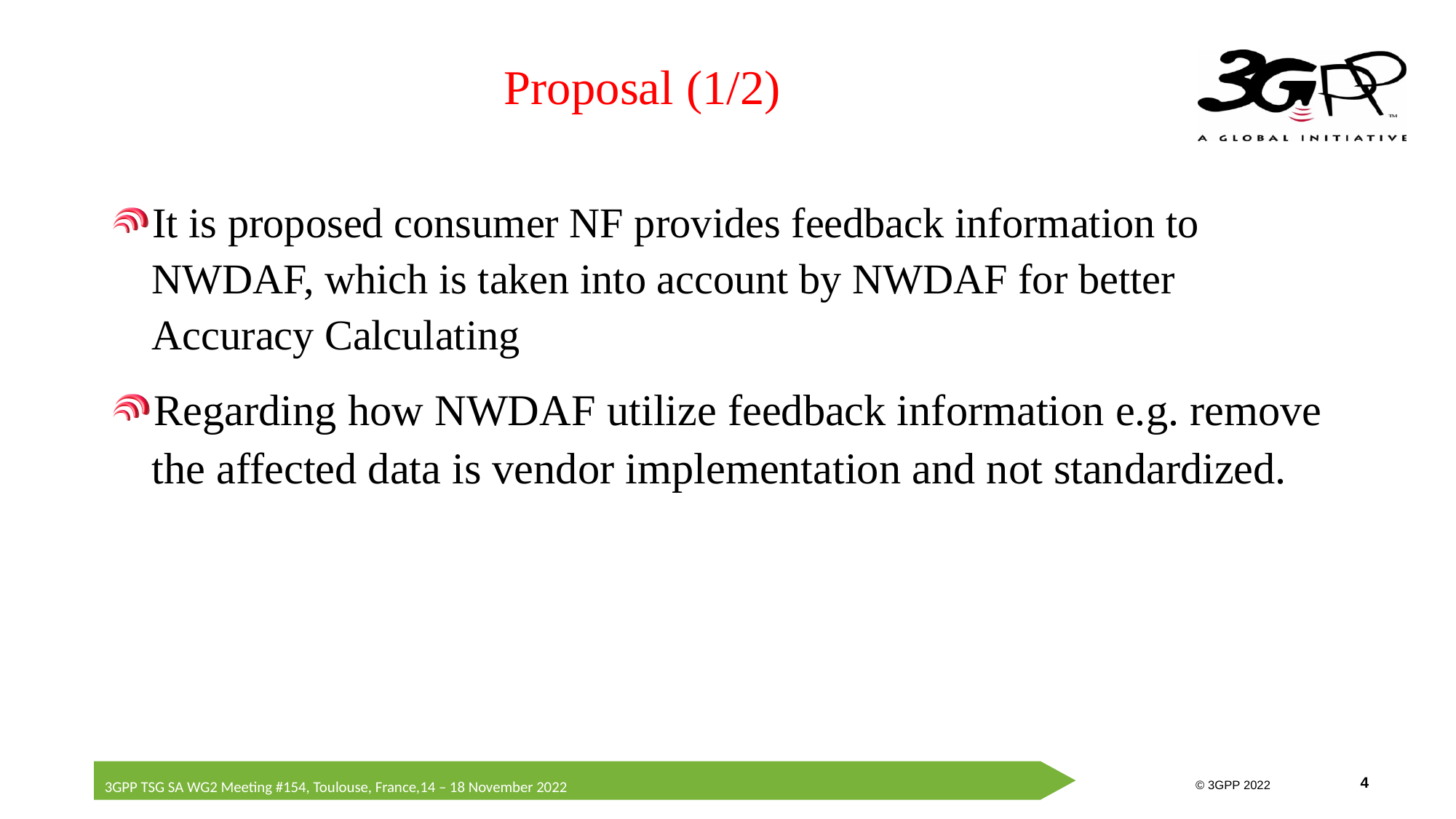

# Proposal (1/2)
It is proposed consumer NF provides feedback information to NWDAF, which is taken into account by NWDAF for better Accuracy Calculating
Regarding how NWDAF utilize feedback information e.g. remove the affected data is vendor implementation and not standardized.